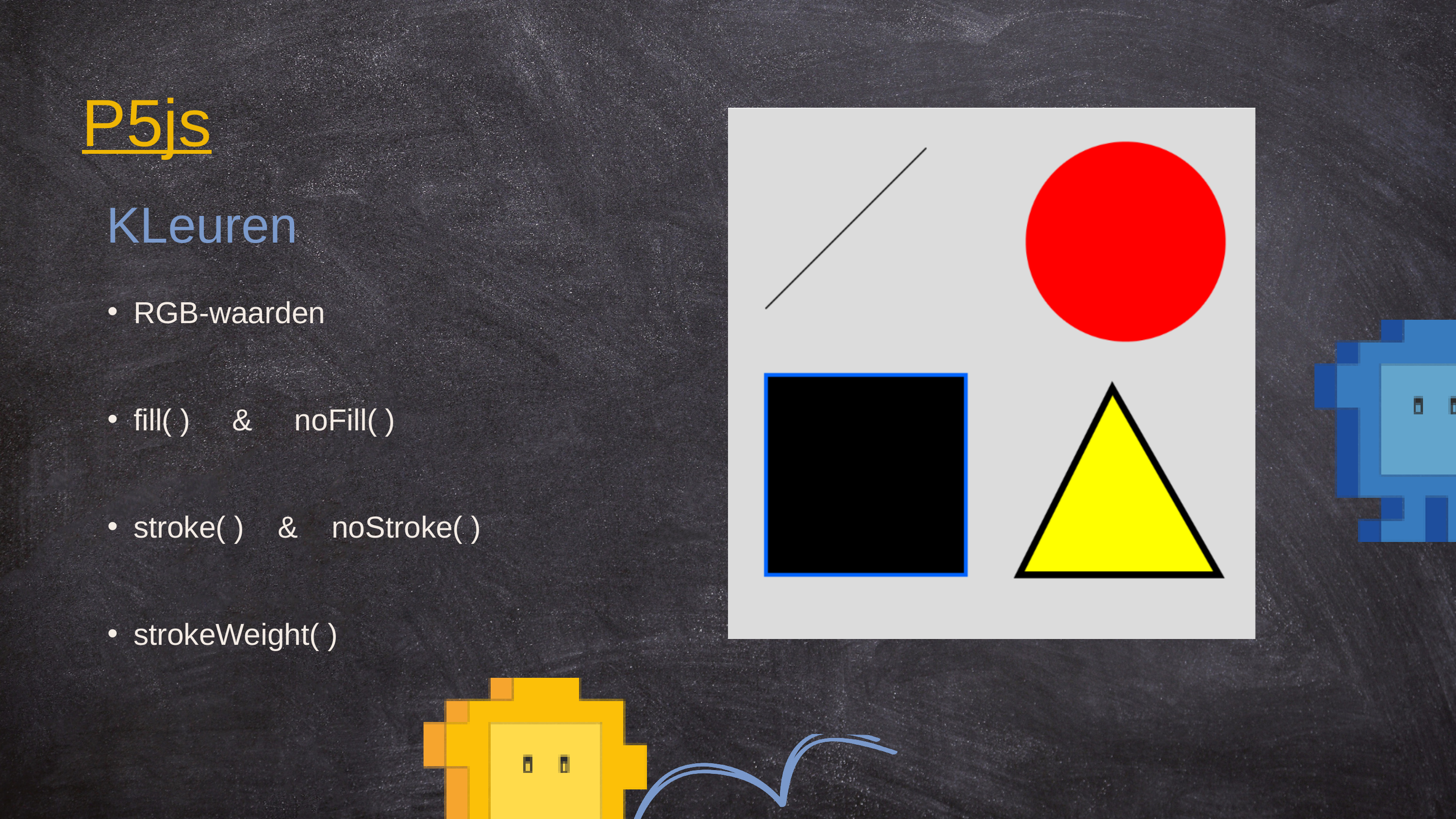

P5js

KLeuren
RGB-waarden

fill( )     &     noFill( )

stroke( )    &    noStroke( )

strokeWeight( )